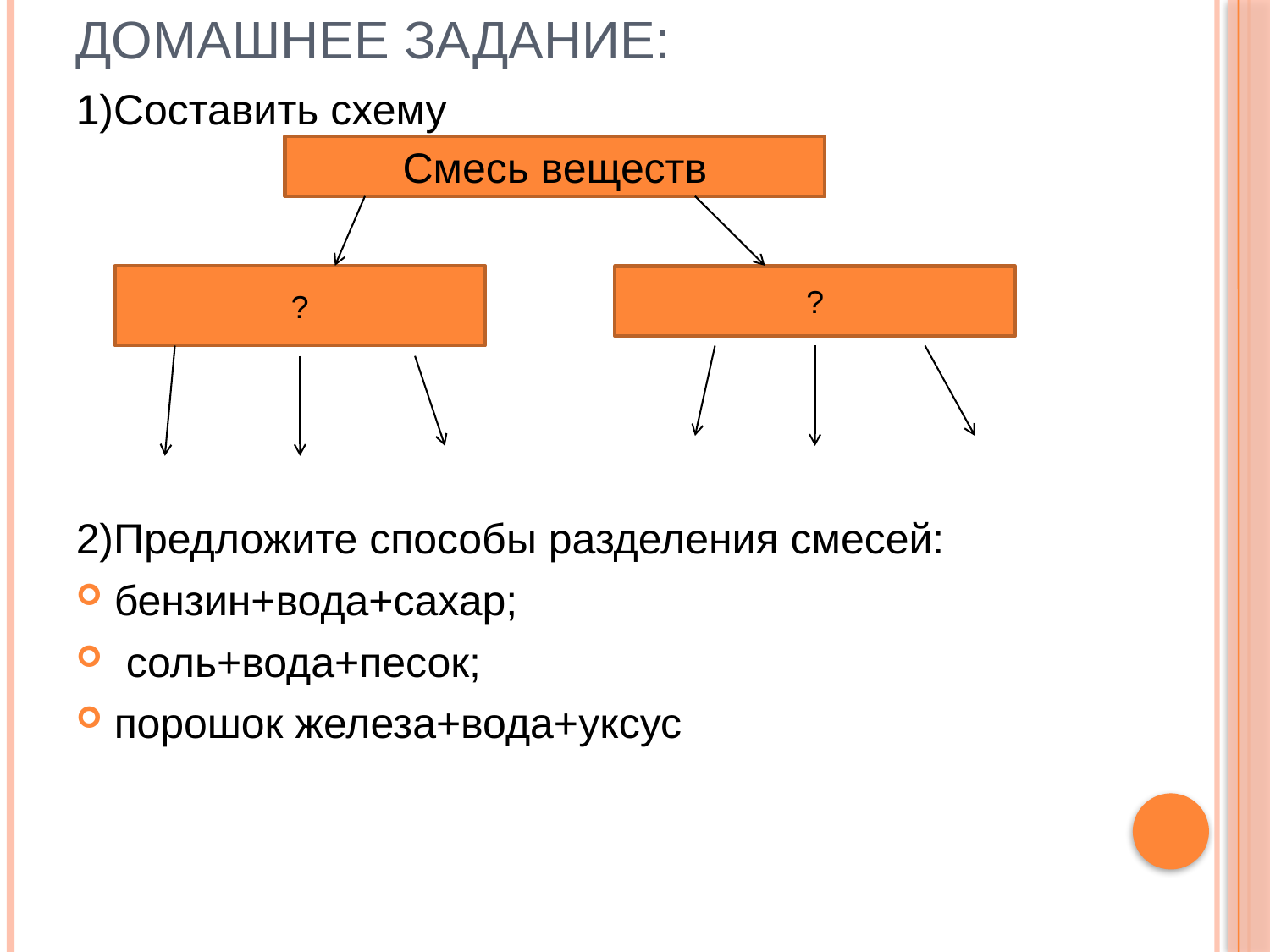

# Домашнее задание:
1)Составить схему

2)Предложите способы разделения смесей:
бензин+вода+сахар;
 соль+вода+песок;
порошок железа+вода+уксус

Смесь веществ
?
?